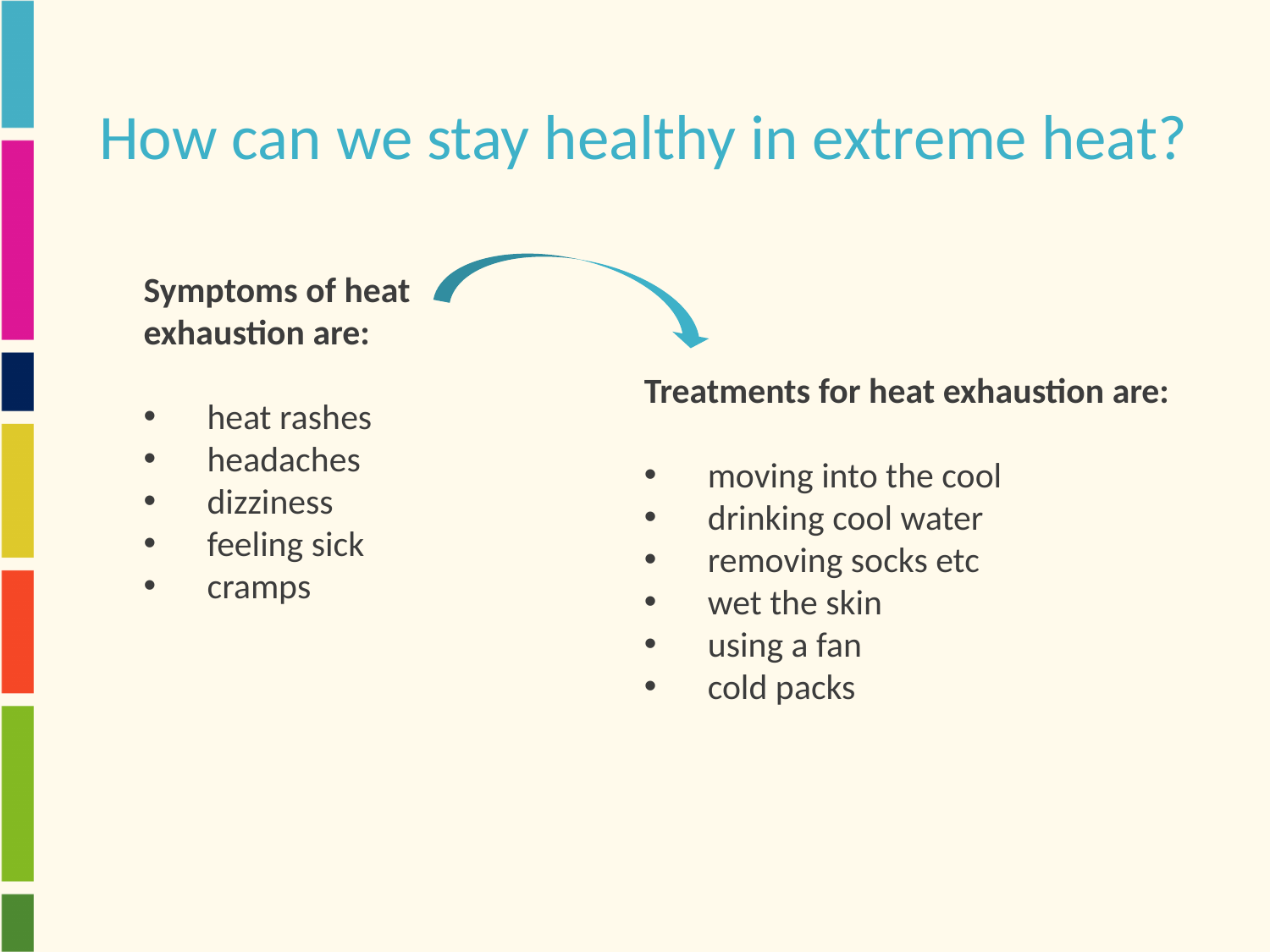

# How can we stay healthy in extreme heat?

Symptoms of heat exhaustion are:

heat rashes
headaches
dizziness
feeling sick
cramps

Treatments for heat exhaustion are:

moving into the cool
drinking cool water
removing socks etc
wet the skin
using a fan
cold packs